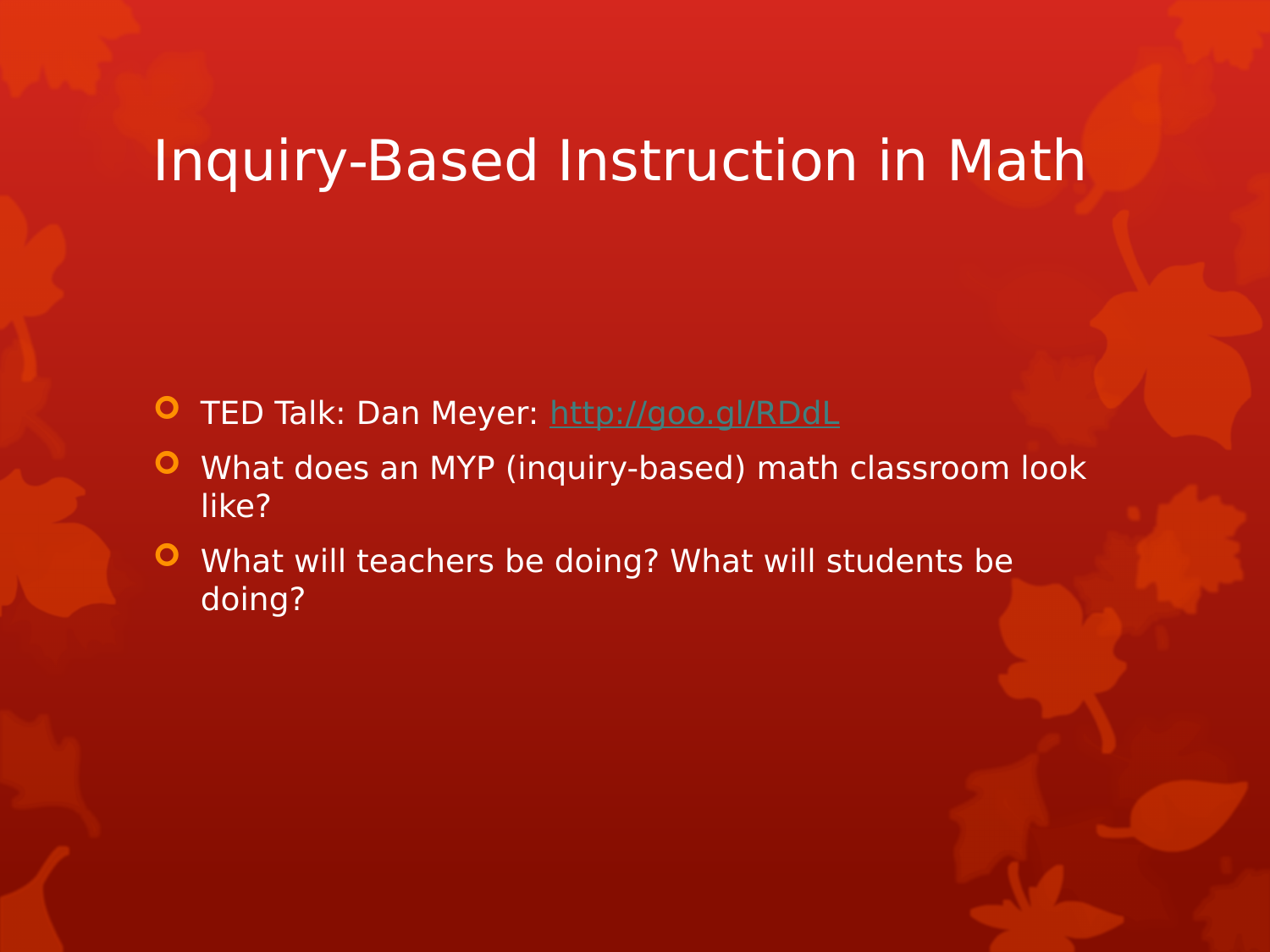

# Inquiry-Based Instruction in Math
TED Talk: Dan Meyer: http://goo.gl/RDdL
What does an MYP (inquiry-based) math classroom look like?
What will teachers be doing? What will students be doing?